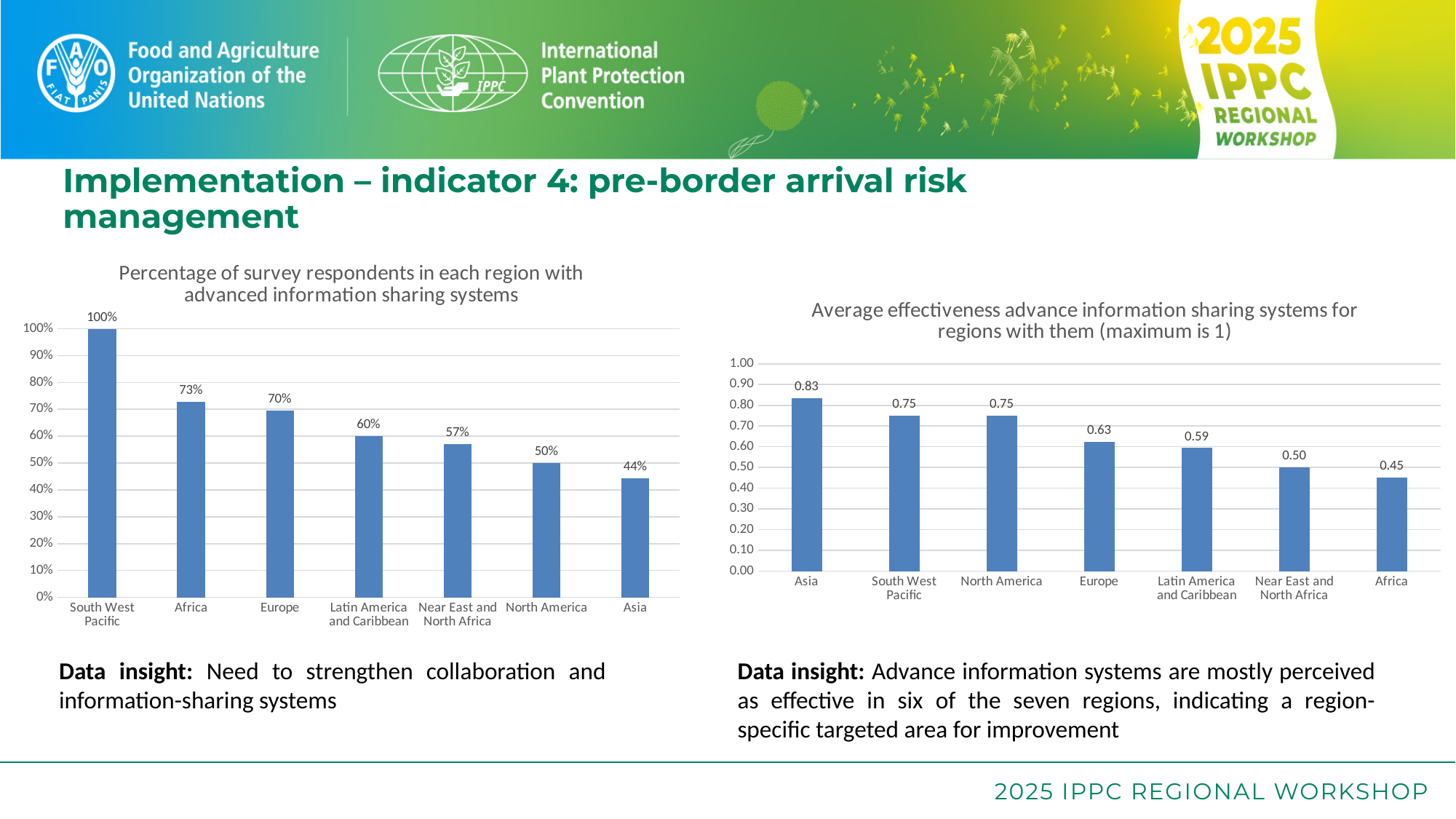

# Implementation – indicator 4: pre-border arrival risk management

### Chart: Percentage of survey respondents in each region with advanced information sharing systems

| Category | Regional % of survery respondent with advanced information sharing systems |
|---|---|
| South West Pacific | 1.0 |
| Africa | 0.7272727272727273 |
| Europe | 0.6956521739130435 |
| Latin America and Caribbean | 0.6 |
| Near East and North Africa | 0.5714285714285714 |
| North America | 0.5 |
| Asia | 0.4444444444444444 |

### Chart:

| Category | Average effectiveness advance information sharing systems for regions with them (maximum is 1) |
|---|---|
| Asia | 0.8333333333333334 |
| South West Pacific | 0.75 |
| North America | 0.75 |
| Europe | 0.625 |
| Latin America and Caribbean | 0.59375 |
| Near East and North Africa | 0.5 |
| Africa | 0.45 |
Data insight: Need to strengthen collaboration and information-sharing systems
Data insight: Advance information systems are mostly perceived as effective in six of the seven regions, indicating a region-specific targeted area for improvement